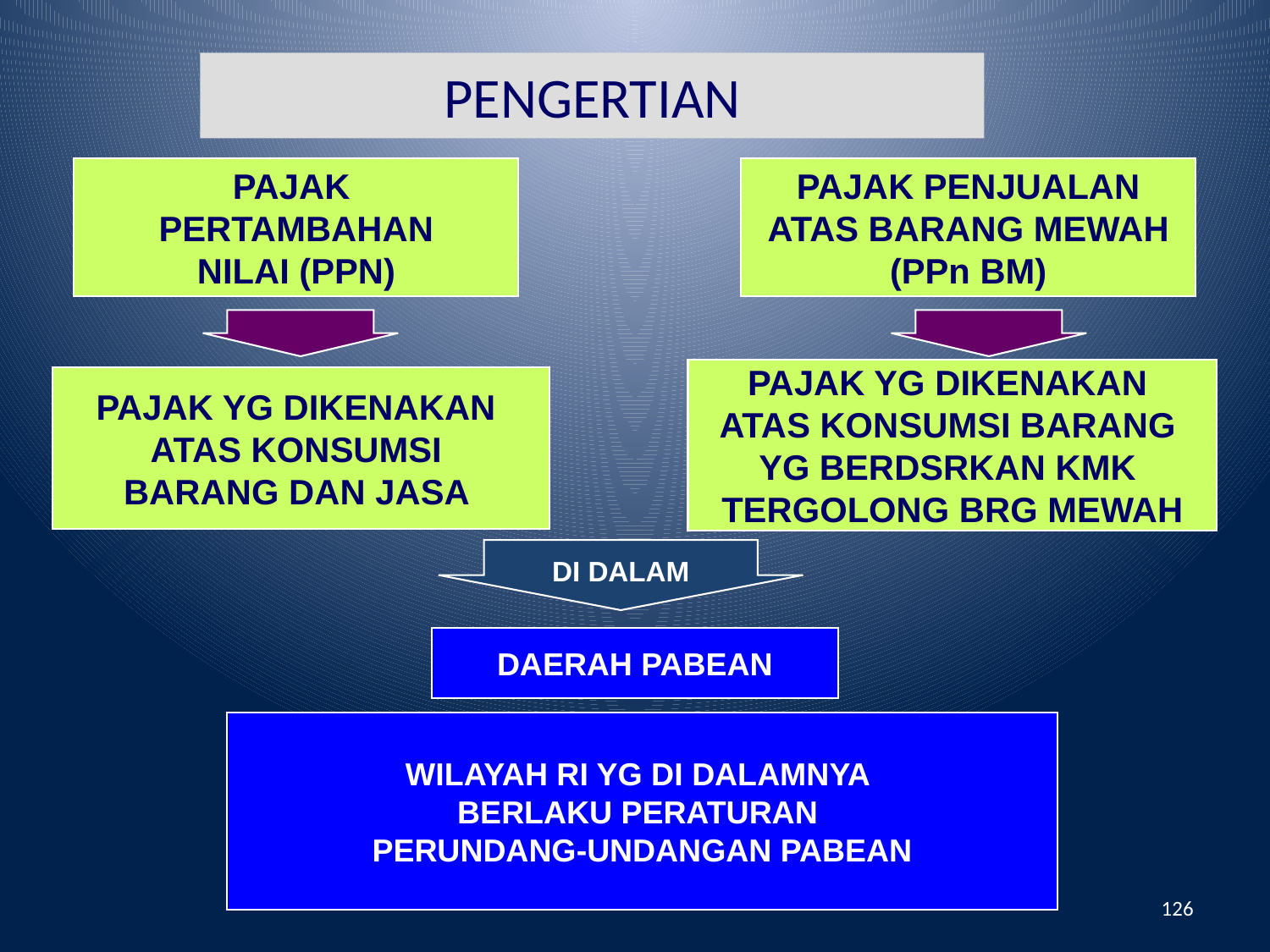

# PENGERTIAN
PAJAK
PERTAMBAHAN
NILAI (PPN)
PAJAK PENJUALAN
 ATAS BARANG MEWAH
(PPn BM)

PAJAK YG DIKENAKAN
ATAS KONSUMSI BARANG
YG BERDSRKAN KMK
TERGOLONG BRG MEWAH
PAJAK YG DIKENAKAN
ATAS KONSUMSI
BARANG DAN JASA

DI DALAM

DAERAH PABEAN
WILAYAH RI YG DI DALAMNYA
BERLAKU PERATURAN
PERUNDANG-UNDANGAN PABEAN

126